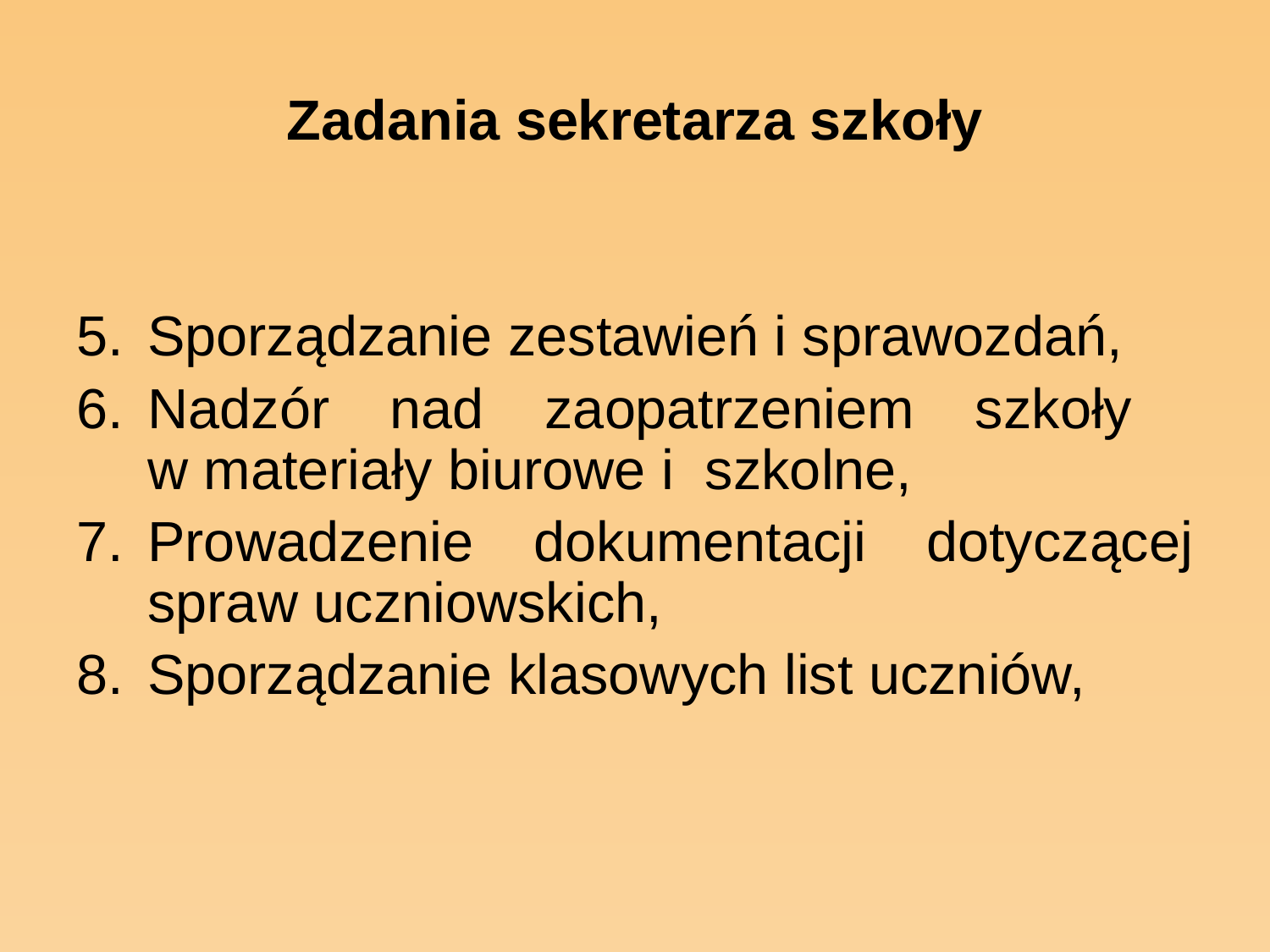

# Zadania sekretarza szkoły

Sporządzanie zestawień i sprawozdań,
Nadzór nad zaopatrzeniem szkoły
w materiały biurowe i  szkolne,
Prowadzenie dokumentacji dotyczącej spraw uczniowskich,
Sporządzanie klasowych list uczniów,